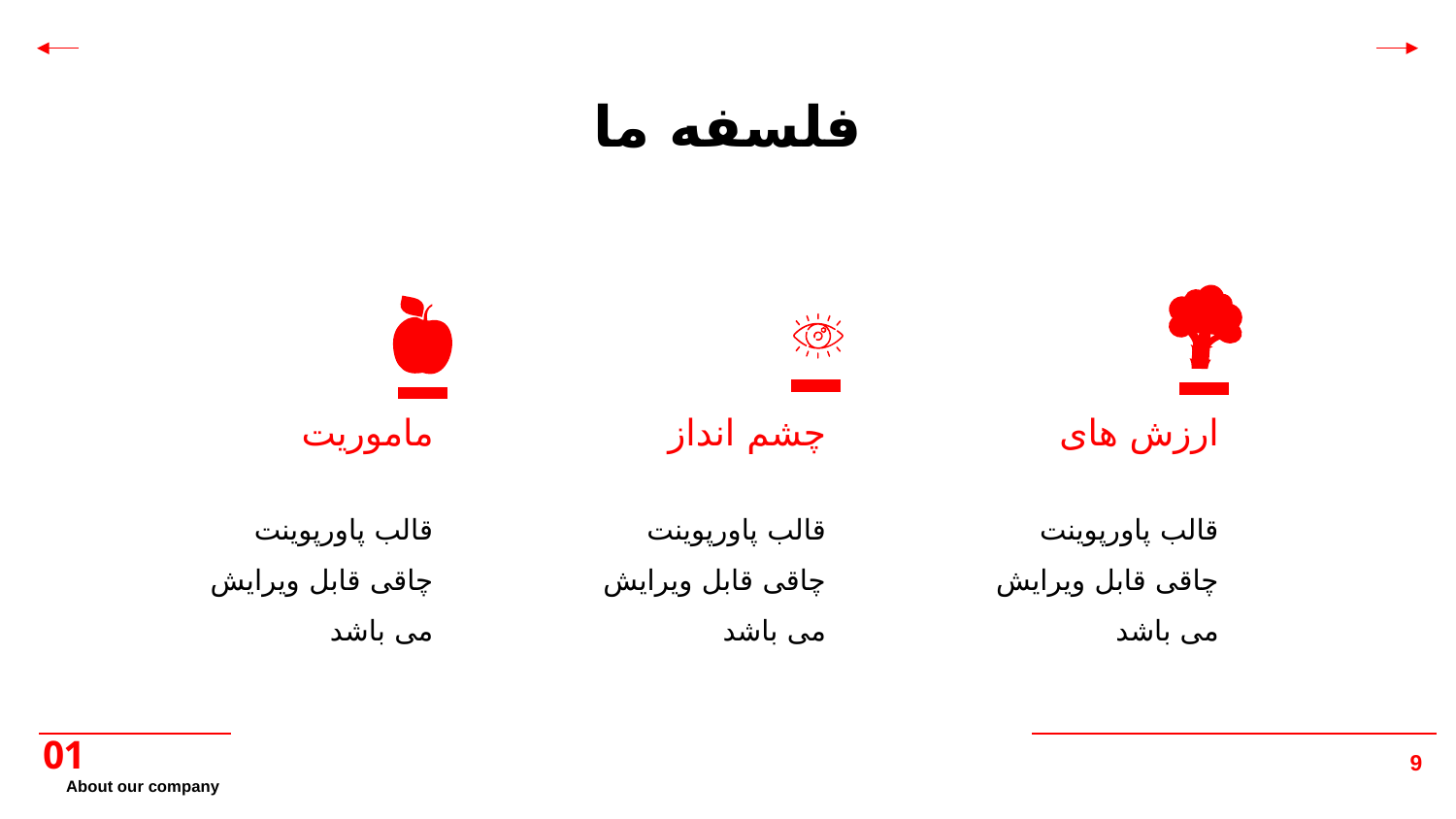

فلسفه ما

ماموریت
چشم انداز
ارزش های
قالب پاورپوینت چاقی قابل ویرایش می باشد
قالب پاورپوینت چاقی قابل ویرایش می باشد
قالب پاورپوینت چاقی قابل ویرایش می باشد
01
# About our company